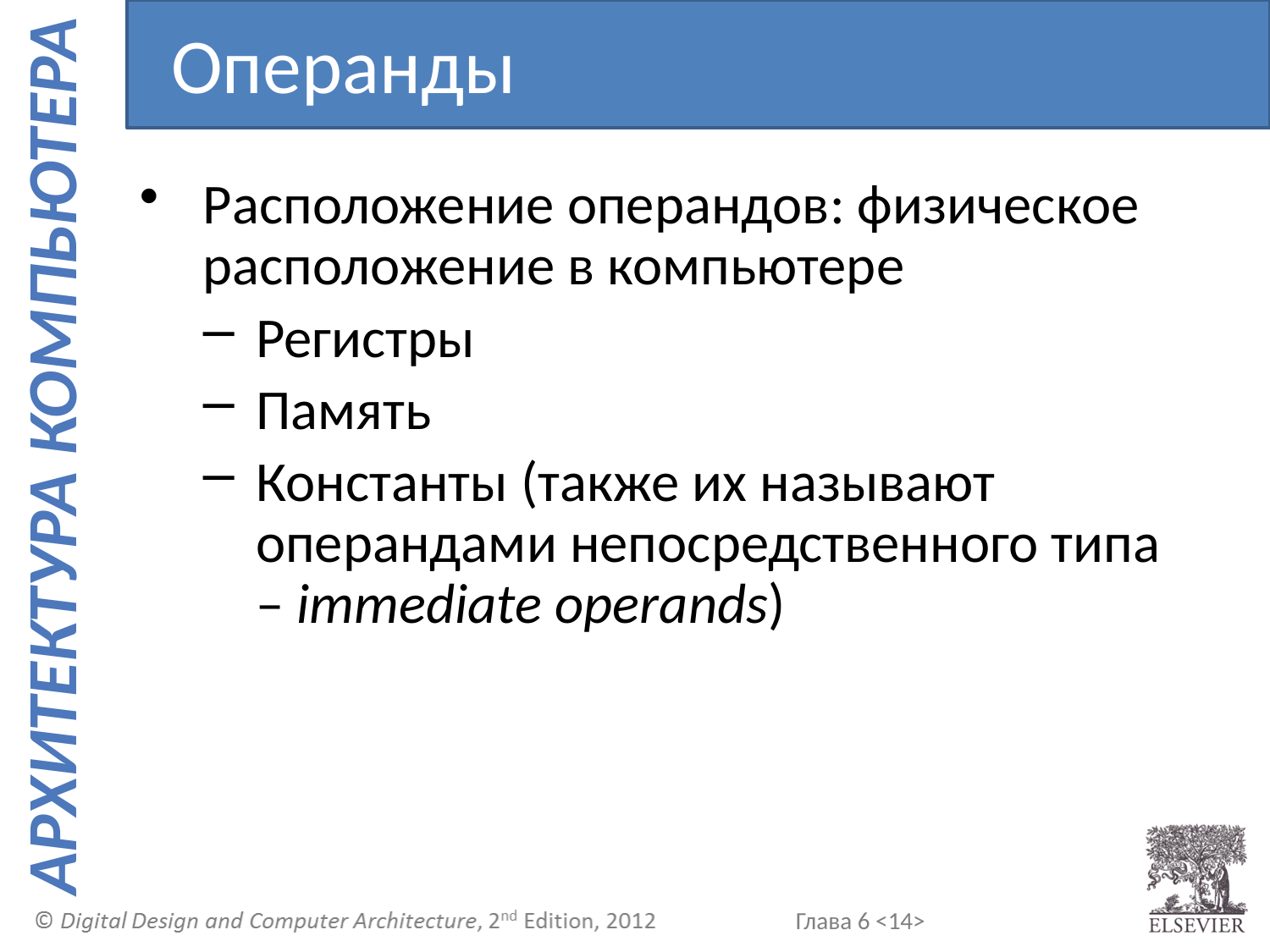

Операнды

Расположение операндов: физическое расположение в компьютере
Регистры
Память
Константы (также их называют операндами непосредственного типа – immediate operands)